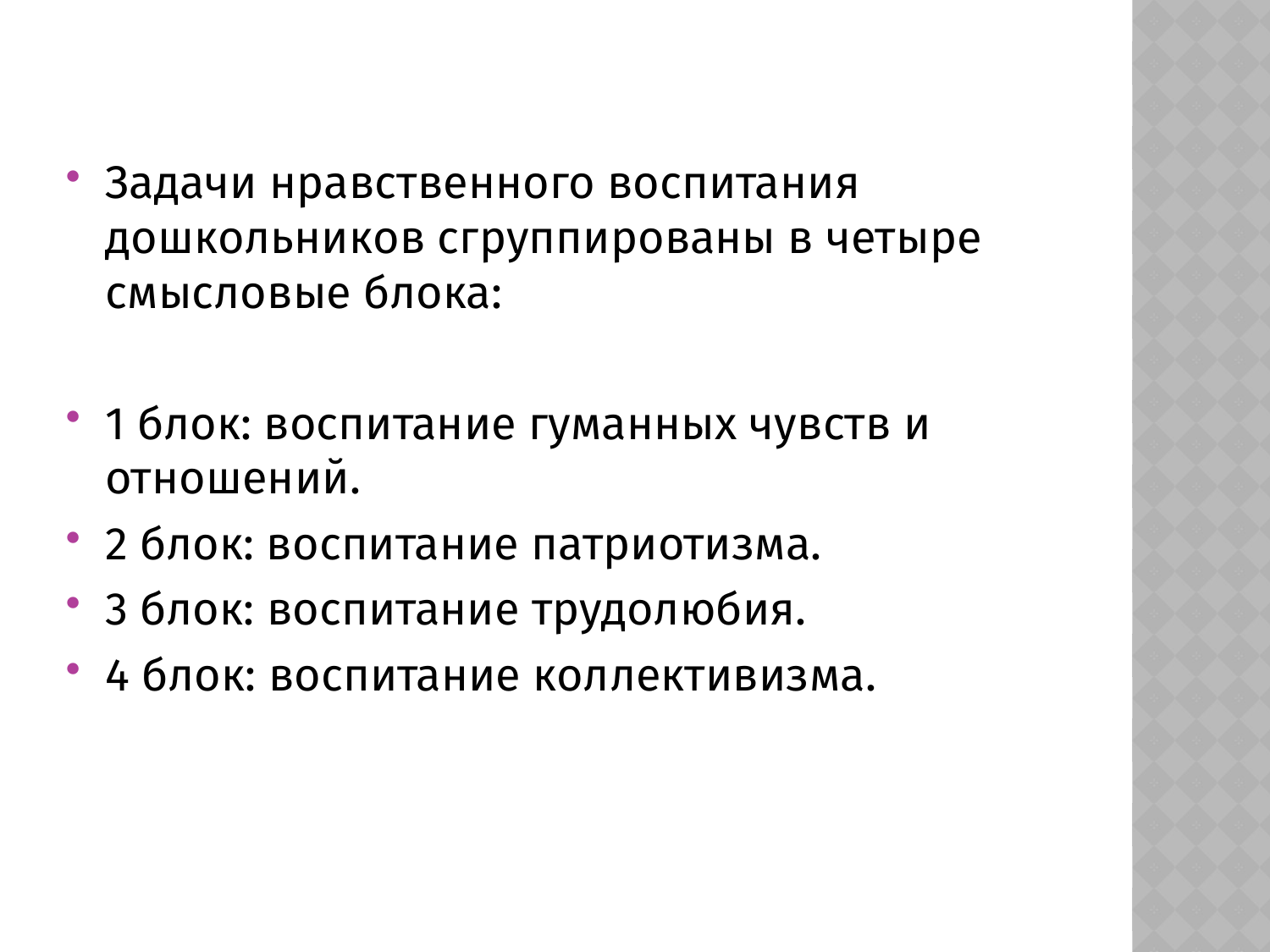

Задачи нравственного воспитания дошкольников сгруппированы в четыре смысловые блока:

1 блок: воспитание гуманных чувств и отношений.
2 блок: воспитание патриотизма.
3 блок: воспитание трудолюбия.
4 блок: воспитание коллективизма.